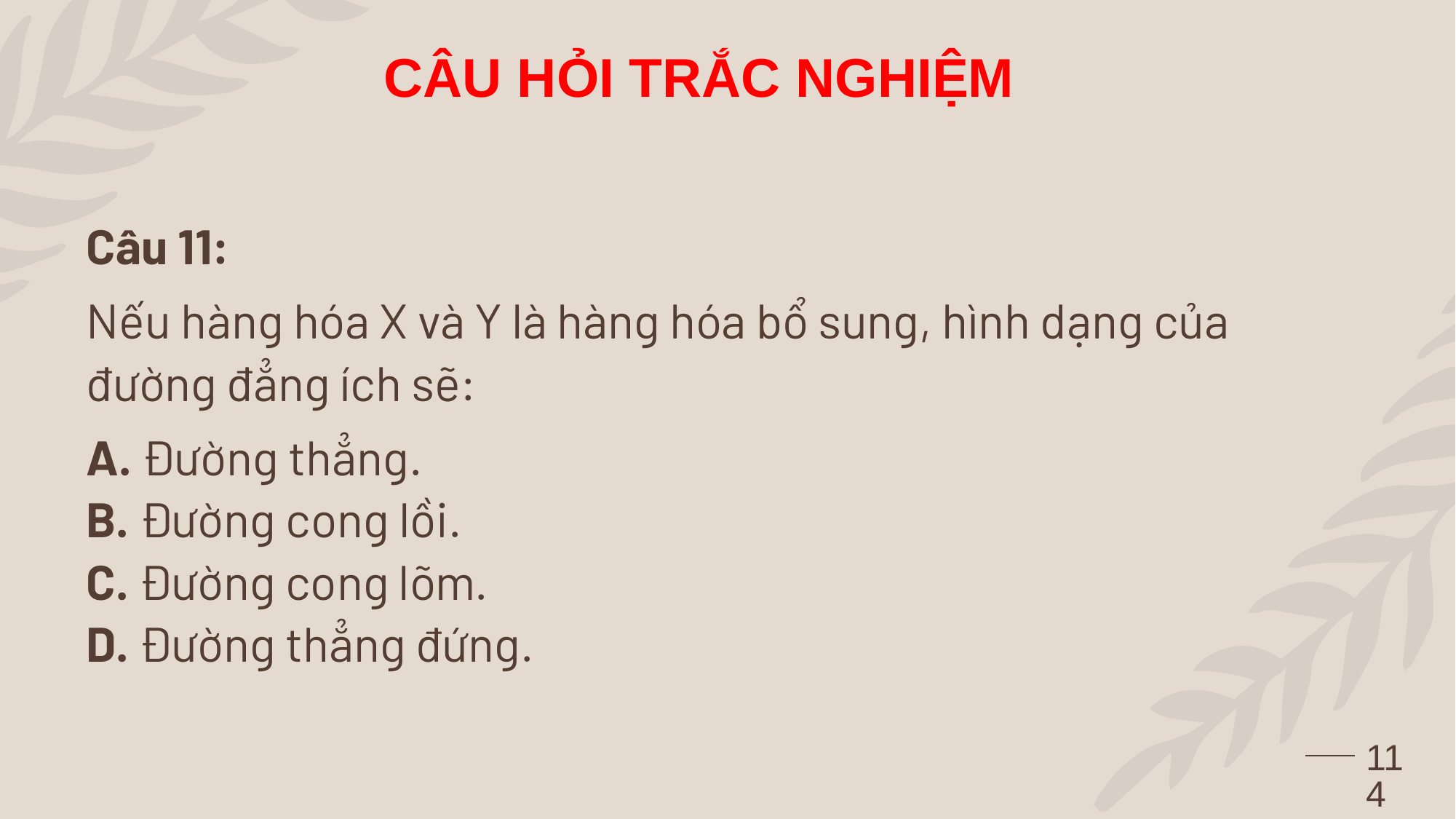

CÂU HỎI TRẮC NGHIỆM
Câu 11:
Nếu hàng hóa X và Y là hàng hóa bổ sung, hình dạng của đường đẳng ích sẽ:
A. Đường thẳng.
B. Đường cong lồi.
C. Đường cong lõm.
D. Đường thẳng đứng.
114